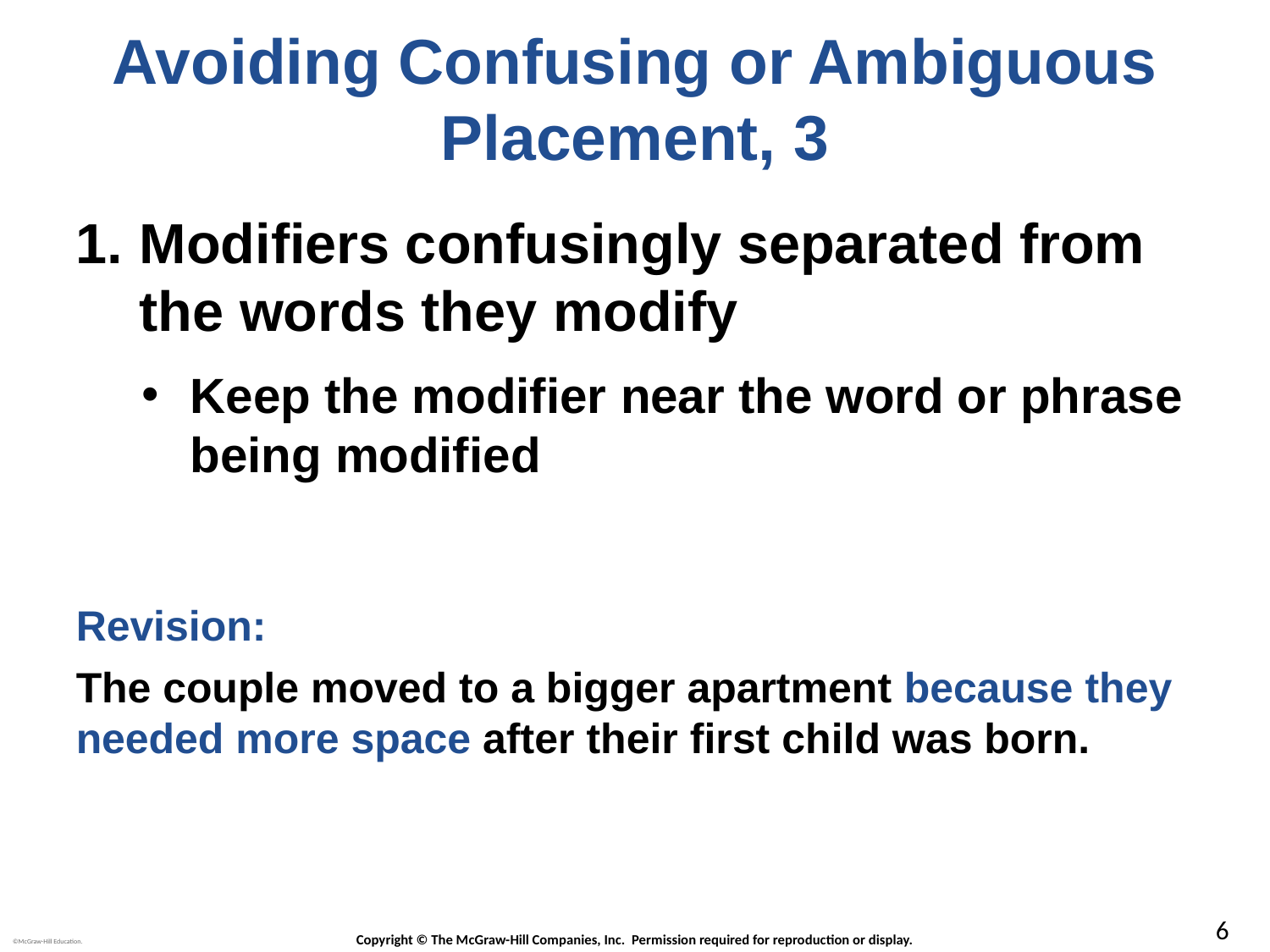

# Avoiding Confusing or Ambiguous Placement, 3
Modifiers confusingly separated from the words they modify
Keep the modifier near the word or phrase being modified
Revision:
The couple moved to a bigger apartment because they needed more space after their first child was born.